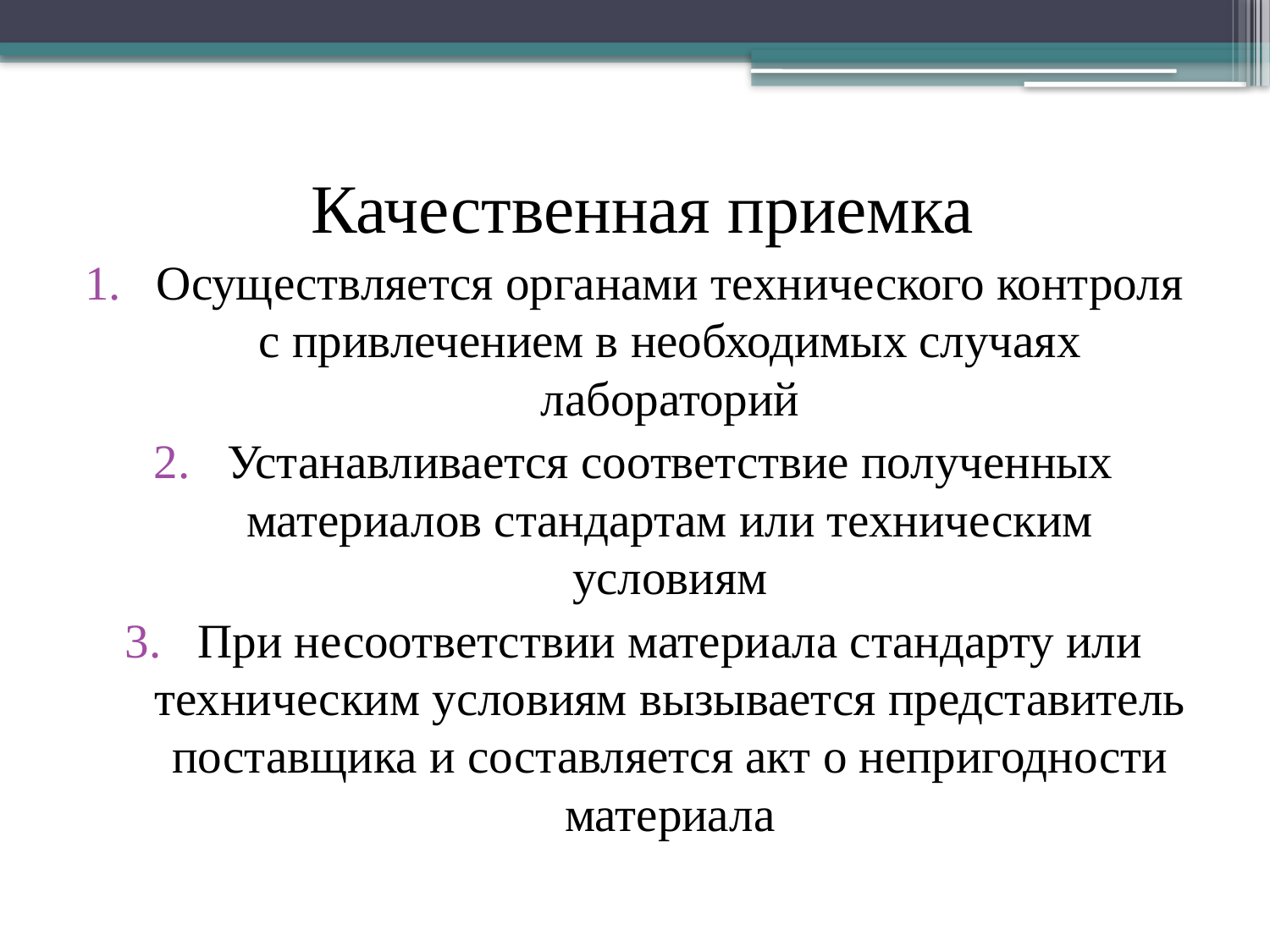

Качественная приемка
Осуществляется органами технического контроля с привлечением в необходимых случаях лабораторий
Устанавливается соответствие полученных материалов стандартам или техническим условиям
При несоответствии материала стандарту или техническим условиям вызывается представитель поставщика и составляется акт о непригодности материала